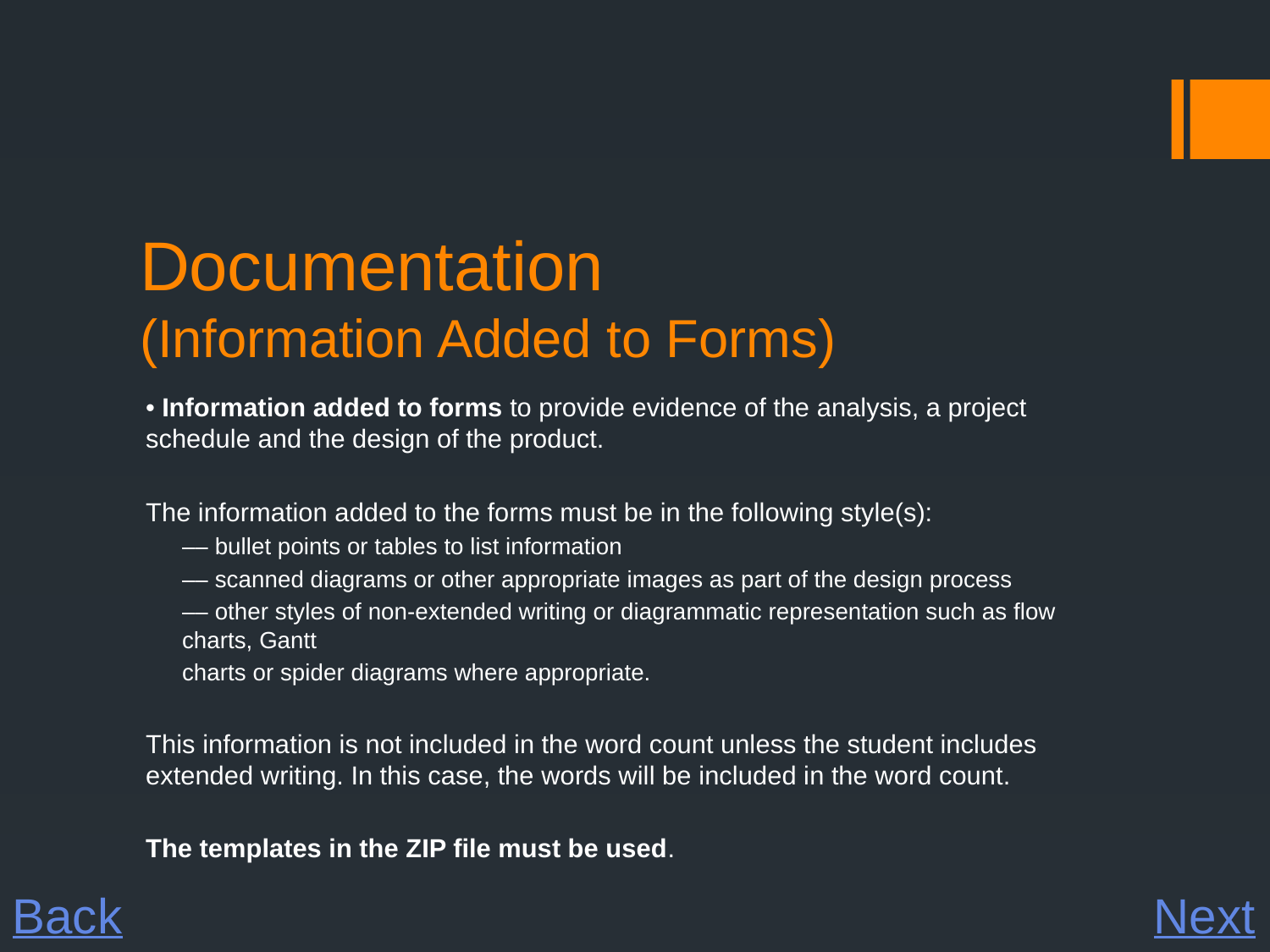

# Documentation (Information Added to Forms)
• Information added to forms to provide evidence of the analysis, a project schedule and the design of the product.

The information added to the forms must be in the following style(s):
–– bullet points or tables to list information
–– scanned diagrams or other appropriate images as part of the design process
–– other styles of non-extended writing or diagrammatic representation such as flow charts, Gantt
charts or spider diagrams where appropriate.

This information is not included in the word count unless the student includes extended writing. In this case, the words will be included in the word count.

The templates in the ZIP file must be used.
Back
Next